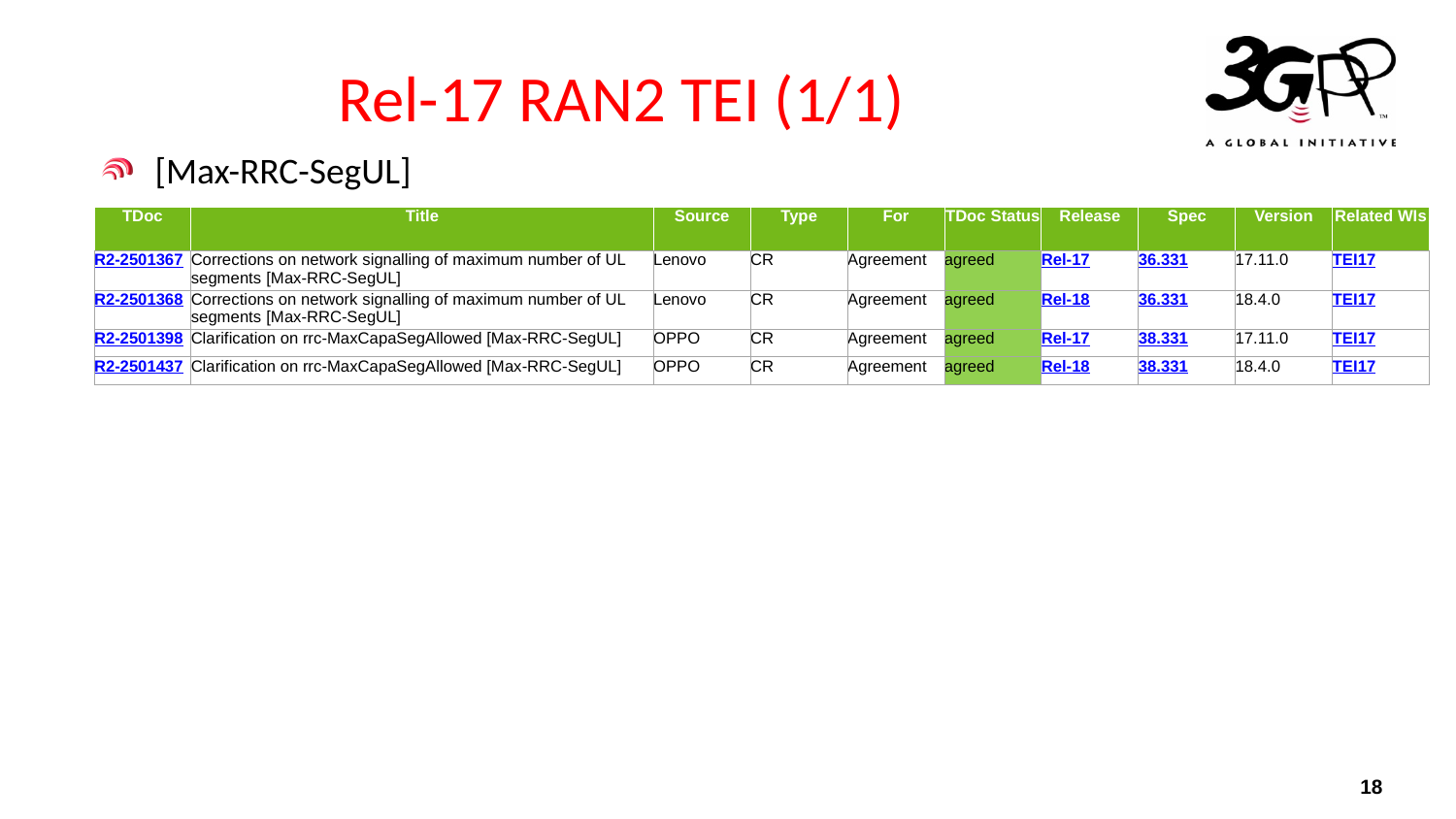

# Rel-17 RAN2 TEI (1/1)
[Max-RRC-SegUL]

| TDoc | Title | Source | Type | For | TDoc Status | Release | Spec | Version | Related WIs |
| --- | --- | --- | --- | --- | --- | --- | --- | --- | --- |
| R2-2501367 | Corrections on network signalling of maximum number of UL segments [Max-RRC-SegUL] | Lenovo | CR | Agreement | agreed | Rel-17 | 36.331 | 17.11.0 | TEI17 |
| R2-2501368 | Corrections on network signalling of maximum number of UL segments [Max-RRC-SegUL] | Lenovo | CR | Agreement | agreed | Rel-18 | 36.331 | 18.4.0 | TEI17 |
| R2-2501398 | Clarification on rrc-MaxCapaSegAllowed [Max-RRC-SegUL] | OPPO | CR | Agreement | agreed | Rel-17 | 38.331 | 17.11.0 | TEI17 |
| R2-2501437 | Clarification on rrc-MaxCapaSegAllowed [Max-RRC-SegUL] | OPPO | CR | Agreement | agreed | Rel-18 | 38.331 | 18.4.0 | TEI17 |